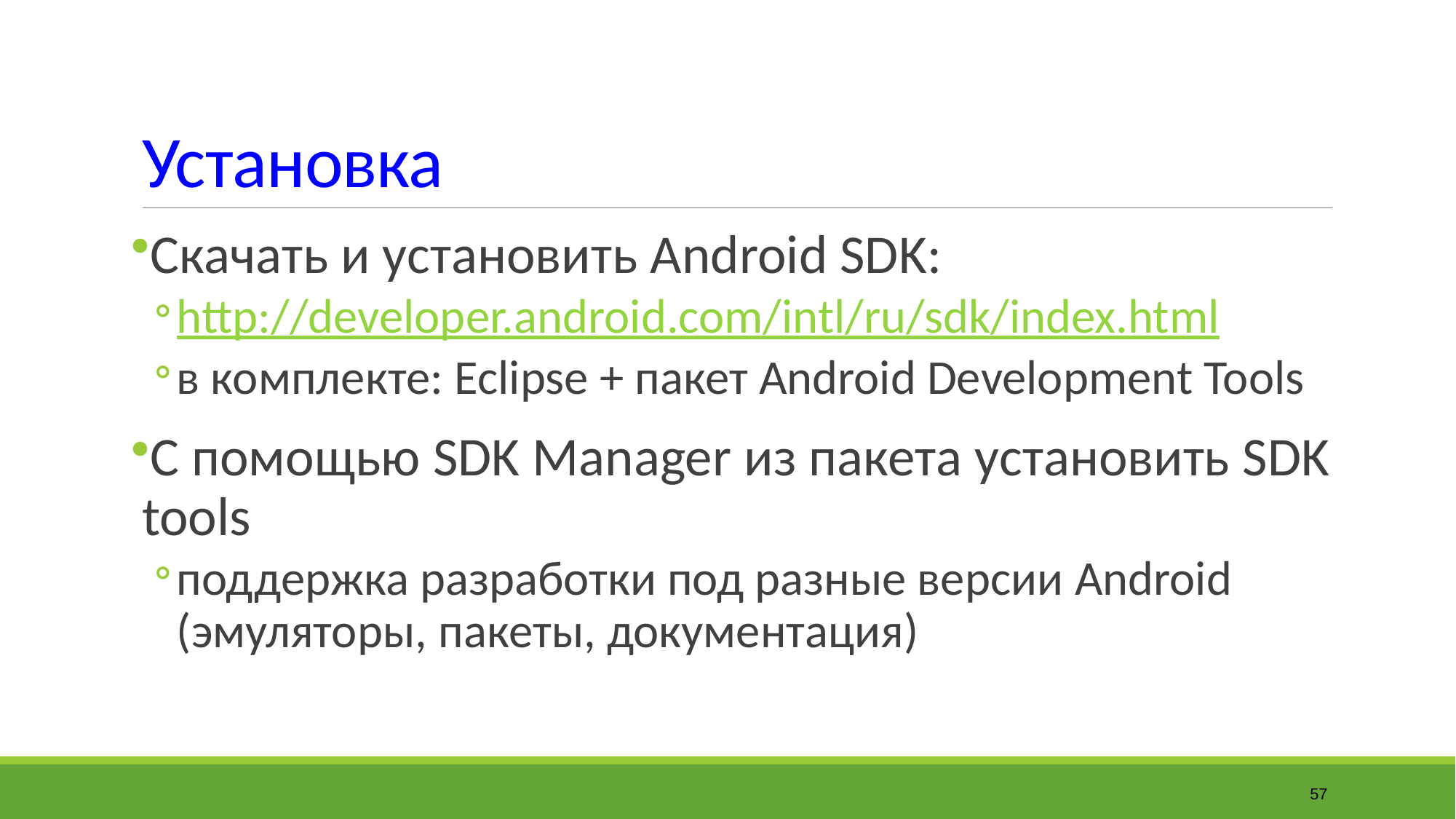

# Установка
Скачать и установить Android SDK:
http://developer.android.com/intl/ru/sdk/index.html
в комплекте: Eclipse + пакет Android Development Tools
С помощью SDK Manager из пакета установить SDK tools
поддержка разработки под разные версии Android (эмуляторы, пакеты, документация)

57